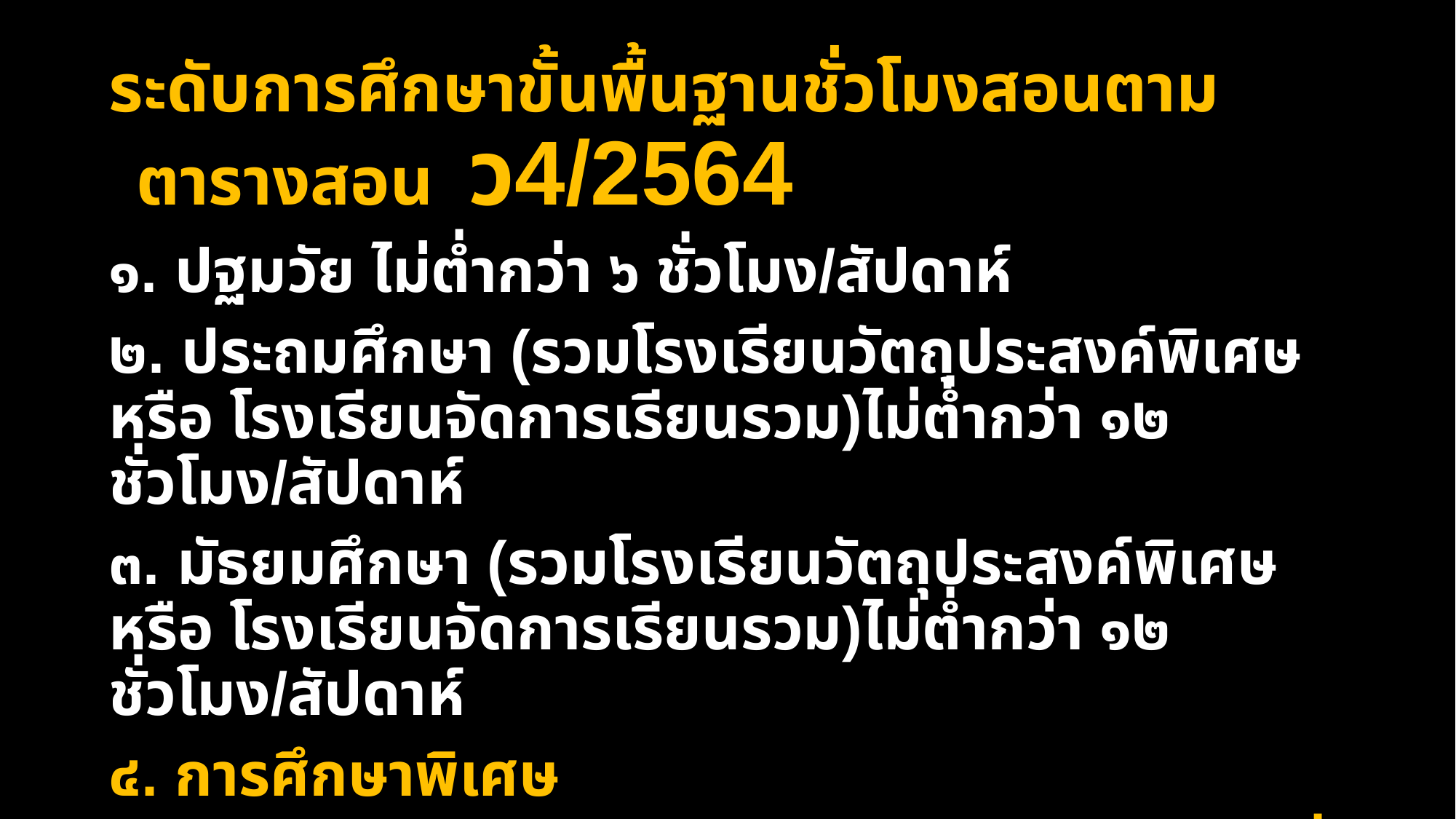

ระดับการศึกษาขั้นพื้นฐานชั่วโมงสอนตามตารางสอน  ว4/2564
๑. ปฐมวัย ไม่ต่ำกว่า ๖ ชั่วโมง/สัปดาห์
๒. ประถมศึกษา (รวมโรงเรียนวัตถุประสงค์พิเศษ หรือ โรงเรียนจัดการเรียนรวม)ไม่ต่ำกว่า ๑๒ ชั่วโมง/สัปดาห์
๓. มัธยมศึกษา (รวมโรงเรียนวัตถุประสงค์พิเศษ หรือ โรงเรียนจัดการเรียนรวม)ไม่ต่ำกว่า ๑๒ ชั่วโมง/สัปดาห์
๔. การศึกษาพิเศษ
๔.๑ เฉพาะความพิการและศูนย์การศึกษาพิเศษไม่ต่ำกว่า ๖ ชั่วโมง/สัปดาห์
๔.๒ ศึกษาสงเคราะห์และราชประชานุเคราะห์   ไม่ต่ำกว่า ๑๒ ชั่วโมง/สัปดาห์